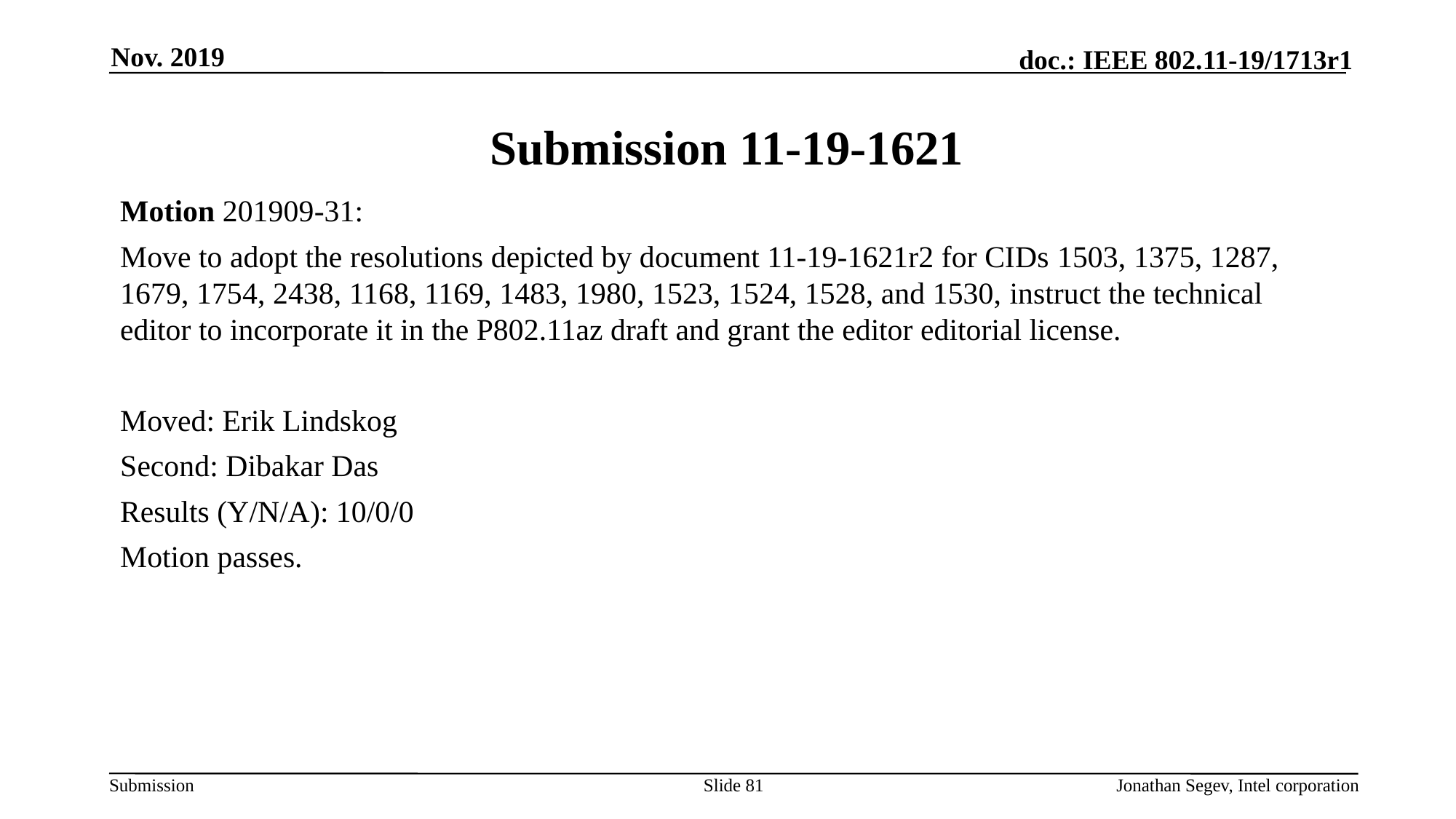

Nov. 2019
# Submission 11-19-1621
Motion 201909-31:
Move to adopt the resolutions depicted by document 11-19-1621r2 for CIDs 1503, 1375, 1287, 1679, 1754, 2438, 1168, 1169, 1483, 1980, 1523, 1524, 1528, and 1530, instruct the technical editor to incorporate it in the P802.11az draft and grant the editor editorial license.

Moved: Erik Lindskog
Second: Dibakar Das
Results (Y/N/A): 10/0/0
Motion passes.

Slide 81
Jonathan Segev, Intel corporation